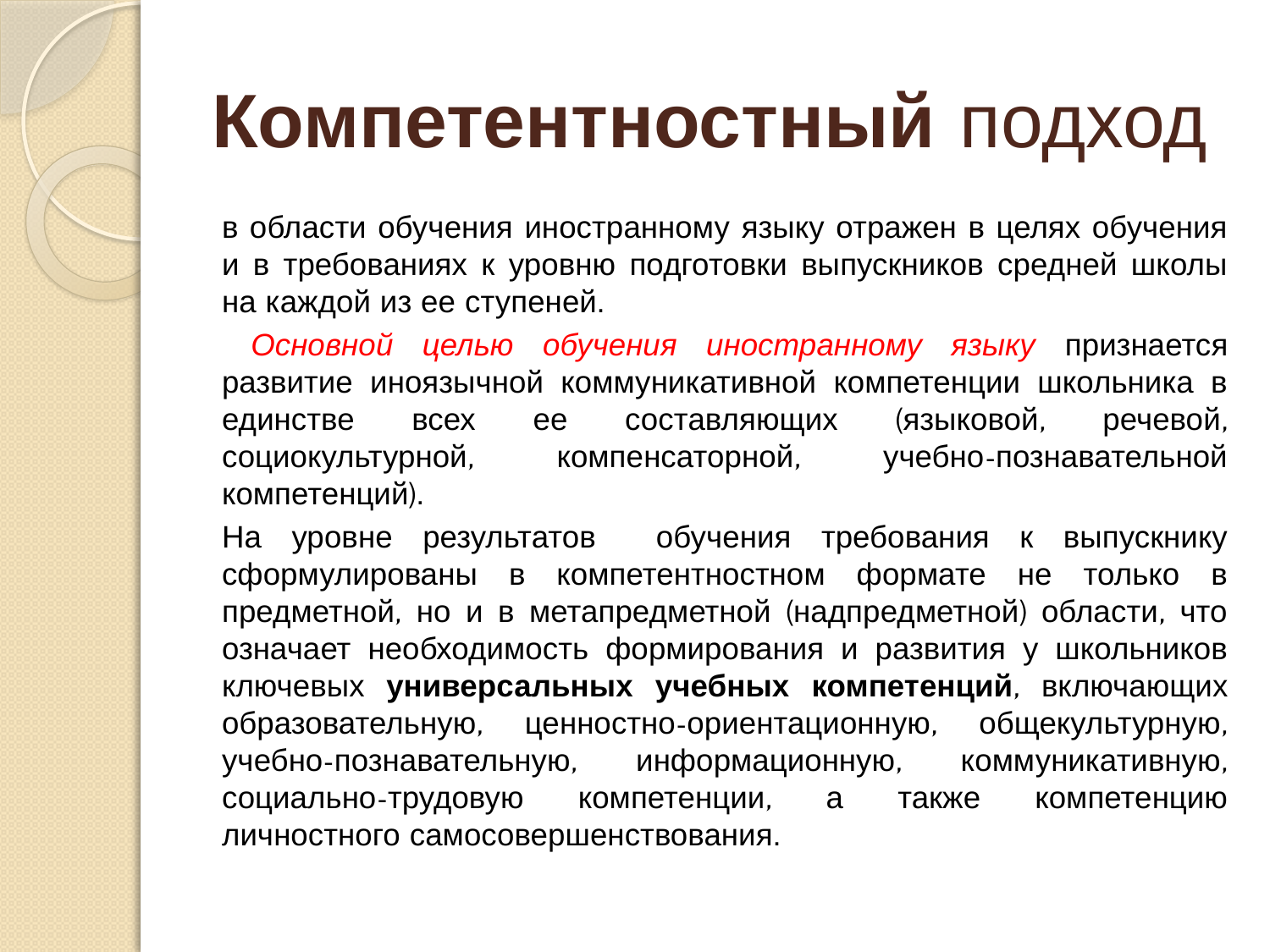

# Компетентностный подход
в области обучения иностранному языку отражен в целях обучения и в требованиях к уровню подготовки выпускников средней школы на каждой из ее ступеней.
 Основной целью обучения иностранному языку признается развитие иноязычной коммуникативной компетенции школьника в единстве всех ее составляющих (языковой, речевой, социокультурной, компенсаторной, учебно-познавательной компетенций).
На уровне результатов  обучения требования к выпускнику сформулированы в компетентностном формате не только в предметной, но и в метапредметной (надпредметной) области, что означает необходимость формирования и развития у школьников ключевых универсальных учебных компетенций, включающих образовательную, ценностно-ориентационную, общекультурную, учебно-познавательную, информационную, коммуникативную, социально-трудовую компетенции, а также компетенцию личностного самосовершенствования.